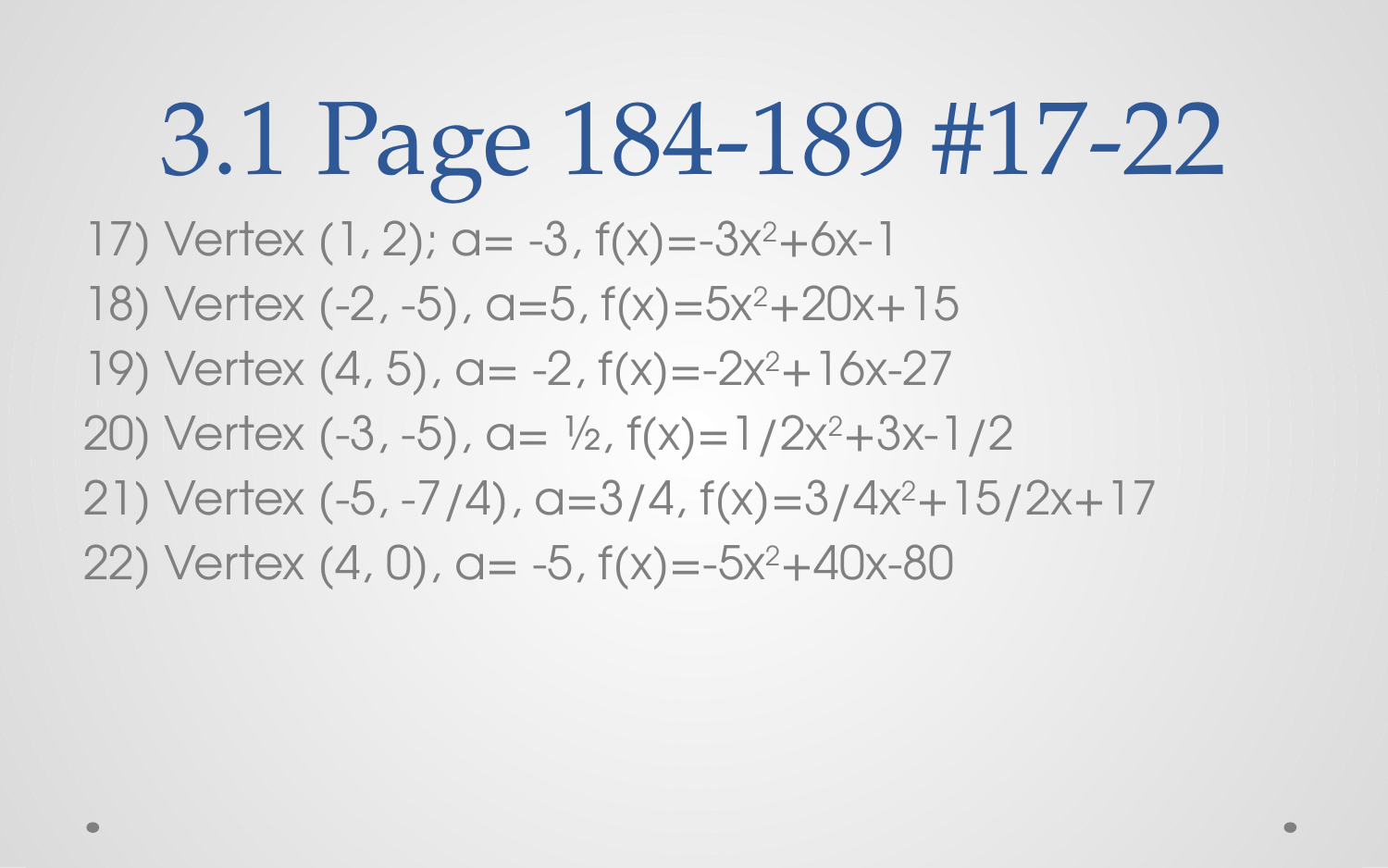

# 3.1 Page 184-189 #17-22
17) Vertex (1, 2); a= -3, f(x)=-3x2+6x-1
18) Vertex (-2, -5), a=5, f(x)=5x2+20x+15
19) Vertex (4, 5), a= -2, f(x)=-2x2+16x-27
20) Vertex (-3, -5), a= ½, f(x)=1/2x2+3x-1/2
21) Vertex (-5, -7/4), a=3/4, f(x)=3/4x2+15/2x+17
22) Vertex (4, 0), a= -5, f(x)=-5x2+40x-80